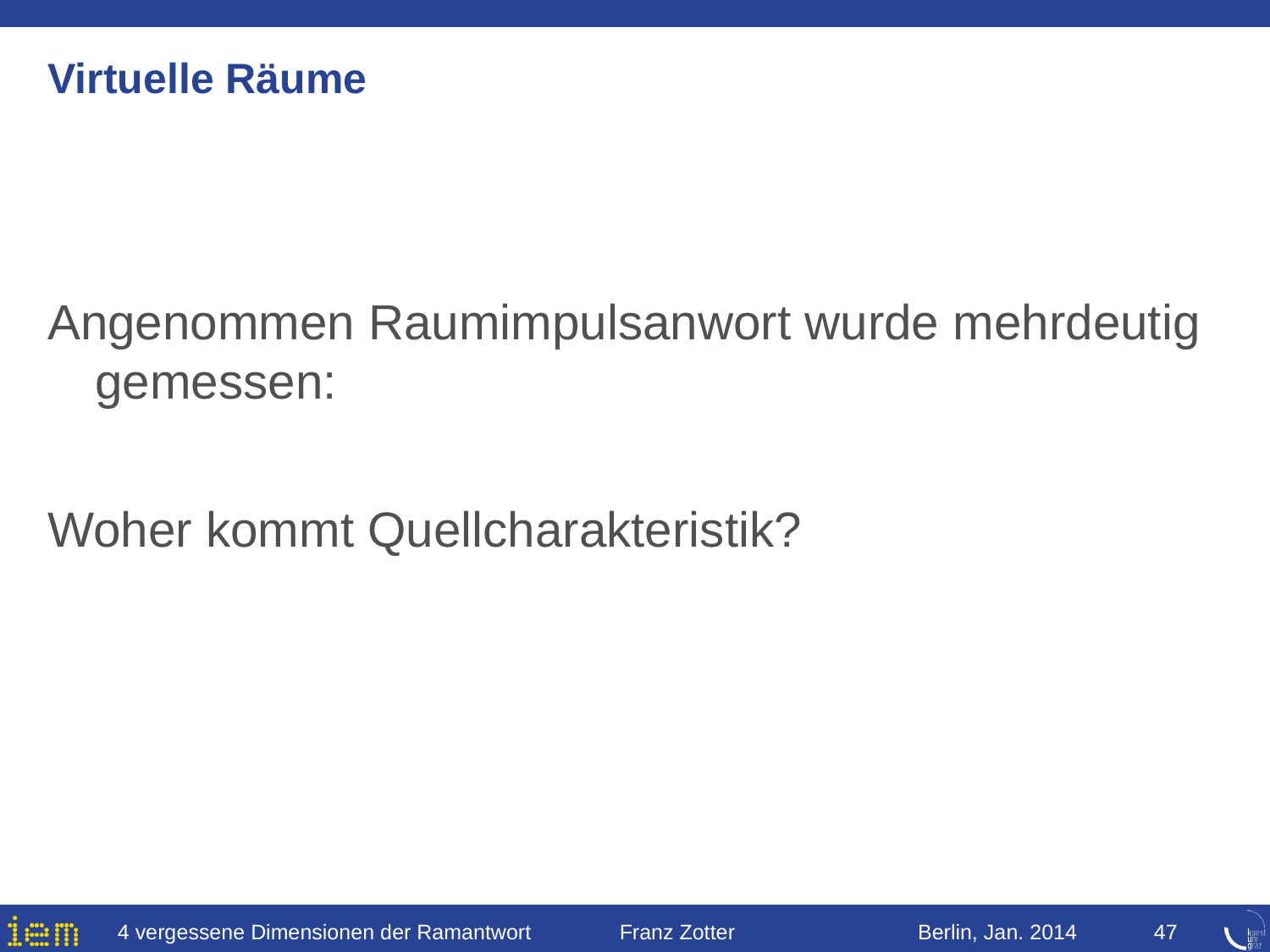

# Virtuelle Räume

Angenommen Raumimpulsanwort wurde mehrdeutig gemessen:

Woher kommt Quellcharakteristik?
4 vergessene Dimensionen der Ramantwort               Franz Zotter                               Berlin, Jan. 2014
47